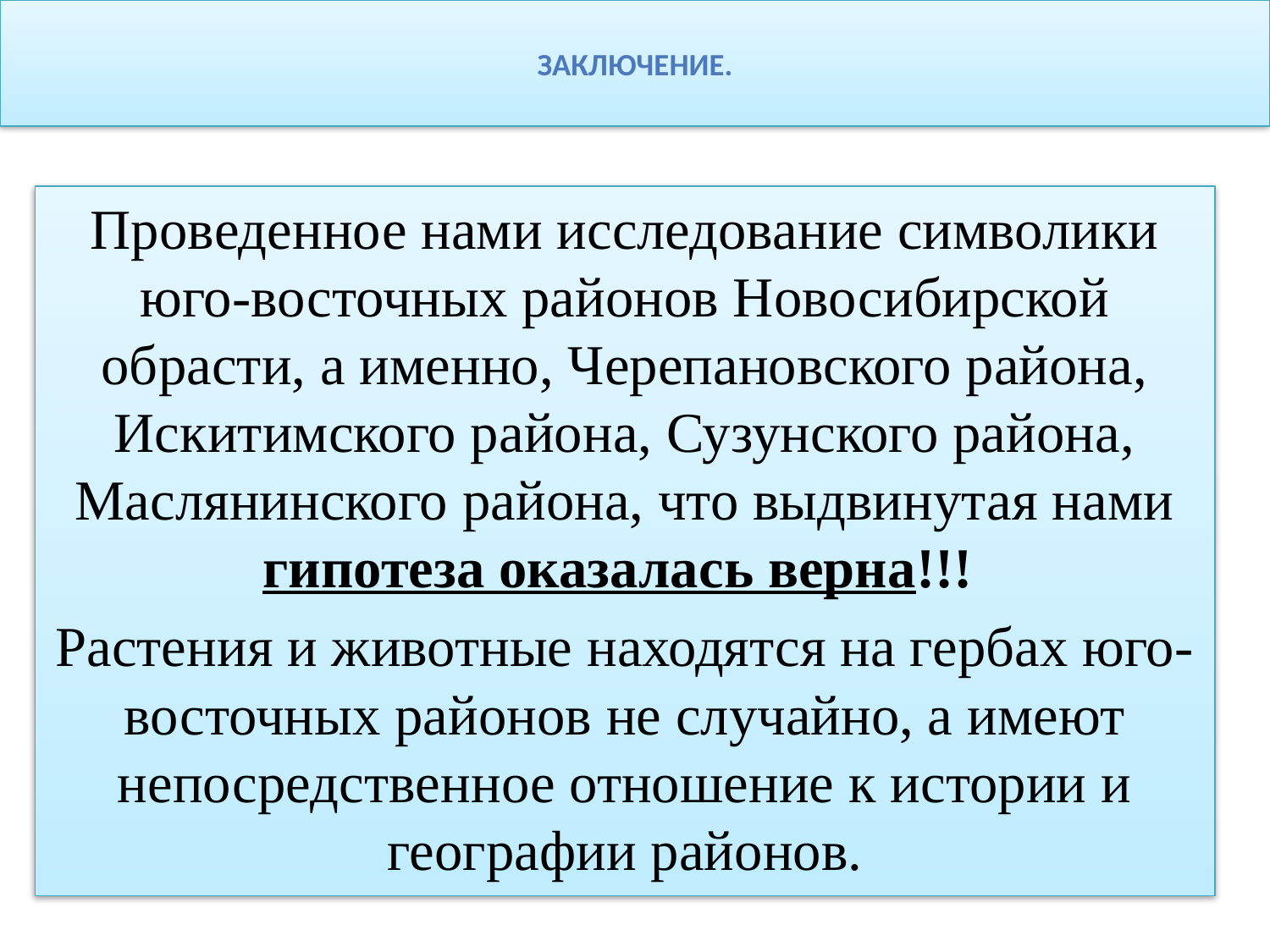

# ЗАКЛЮЧЕНИЕ.
Проведенное нами исследование символики юго-восточных районов Новосибирской обрасти, а именно, Черепановского района, Искитимского района, Сузунского района, Маслянинского района, что выдвинутая нами гипотеза оказалась верна!!!
Растения и животные находятся на гербах юго-восточных районов не случайно, а имеют непосредственное отношение к истории и географии районов.